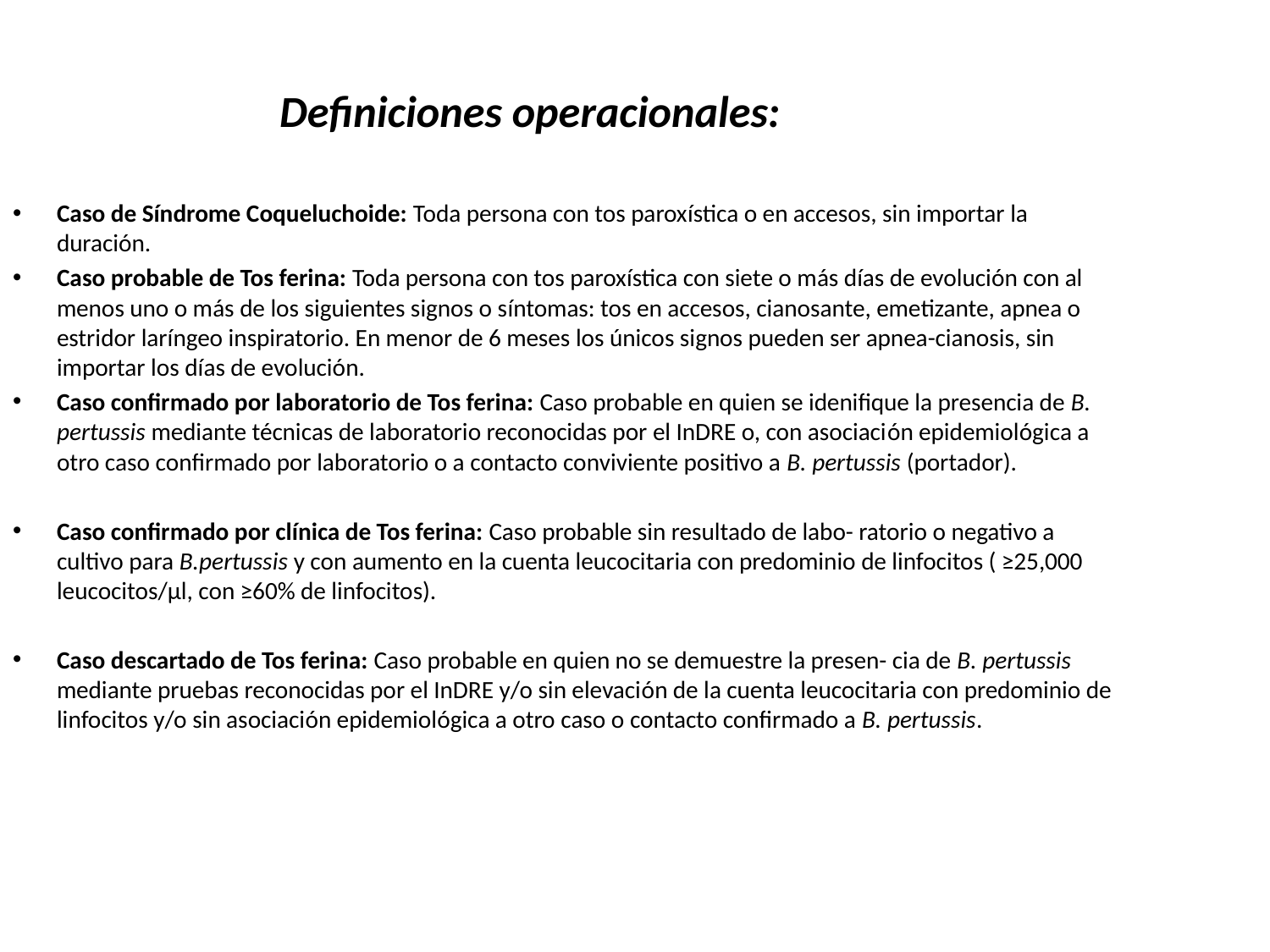

# Definiciones operacionales:
Caso de Síndrome Coqueluchoide: Toda persona con tos paroxística o en accesos, sin importar la duración.
Caso probable de Tos ferina: Toda persona con tos paroxística con siete o más días de evolución con al menos uno o más de los siguientes signos o síntomas: tos en accesos, cianosante, emetizante, apnea o estridor laríngeo inspiratorio. En menor de 6 meses los únicos signos pueden ser apnea-cianosis, sin importar los días de evolución.
Caso confirmado por laboratorio de Tos ferina: Caso probable en quien se idenifique la presencia de B. pertussis mediante técnicas de laboratorio reconocidas por el InDRE o, con asociación epidemiológica a otro caso confirmado por laboratorio o a contacto conviviente positivo a B. pertussis (portador).

Caso confirmado por clínica de Tos ferina: Caso probable sin resultado de labo- ratorio o negativo a cultivo para B.pertussis y con aumento en la cuenta leucocitaria con predominio de linfocitos ( ≥25,000 leucocitos/µl, con ≥60% de linfocitos).

Caso descartado de Tos ferina: Caso probable en quien no se demuestre la presen- cia de B. pertussis mediante pruebas reconocidas por el InDRE y/o sin elevación de la cuenta leucocitaria con predominio de linfocitos y/o sin asociación epidemiológica a otro caso o contacto confirmado a B. pertussis.